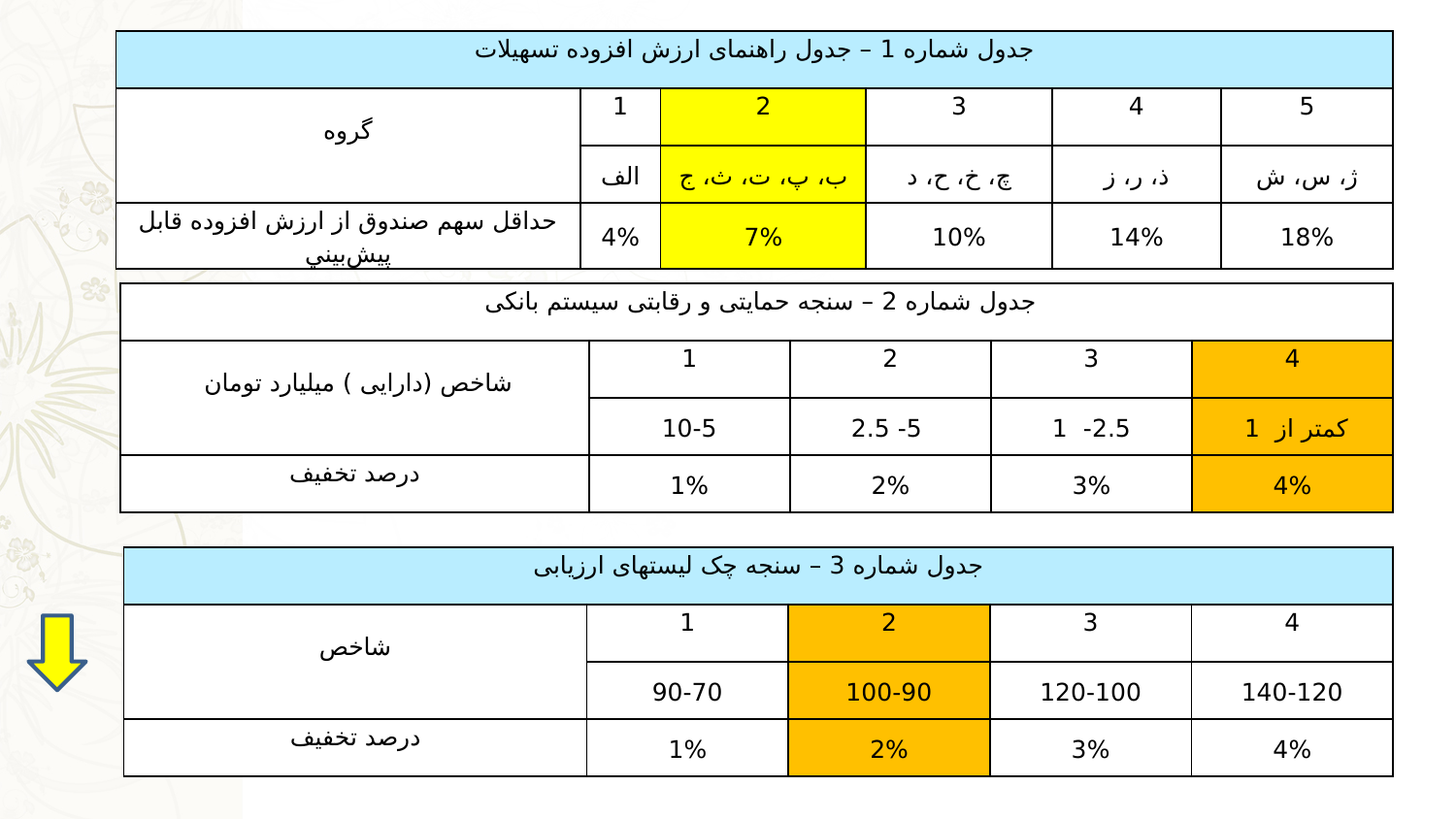

| جدول شماره 1 – جدول راهنمای ارزش افزوده تسهیلات |  |  |  |  |  |
| --- | --- | --- | --- | --- | --- |
| گروه | 1 | 2 | 3 | 4 | 5 |
|  | الف | ب، پ، ت، ث، ج | چ، خ، ح، د | ذ، ر، ز | ژ، س، ش |
| حداقل سهم صندوق از ارزش افزوده قابل پيش‌بيني | 4% | 7% | 10% | 14% | 18% |
| جدول شماره 2 – سنجه حمایتی و رقابتی سیستم بانکی |  |  |  |  |
| --- | --- | --- | --- | --- |
| شاخص (دارایی ) میلیارد تومان | 1 | 2 | 3 | 4 |
|  | 10-5 | 5- 2.5 | 2.5- 1 | کمتر از 1 |
| درصد تخفیف | 1% | 2% | 3% | 4% |
| جدول شماره 3 – سنجه چک لیستهای ارزیابی |  |  |  |  |
| --- | --- | --- | --- | --- |
| شاخص | 1 | 2 | 3 | 4 |
|  | 90-70 | 100-90 | 120-100 | 140-120 |
| درصد تخفیف | 1% | 2% | 3% | 4% |